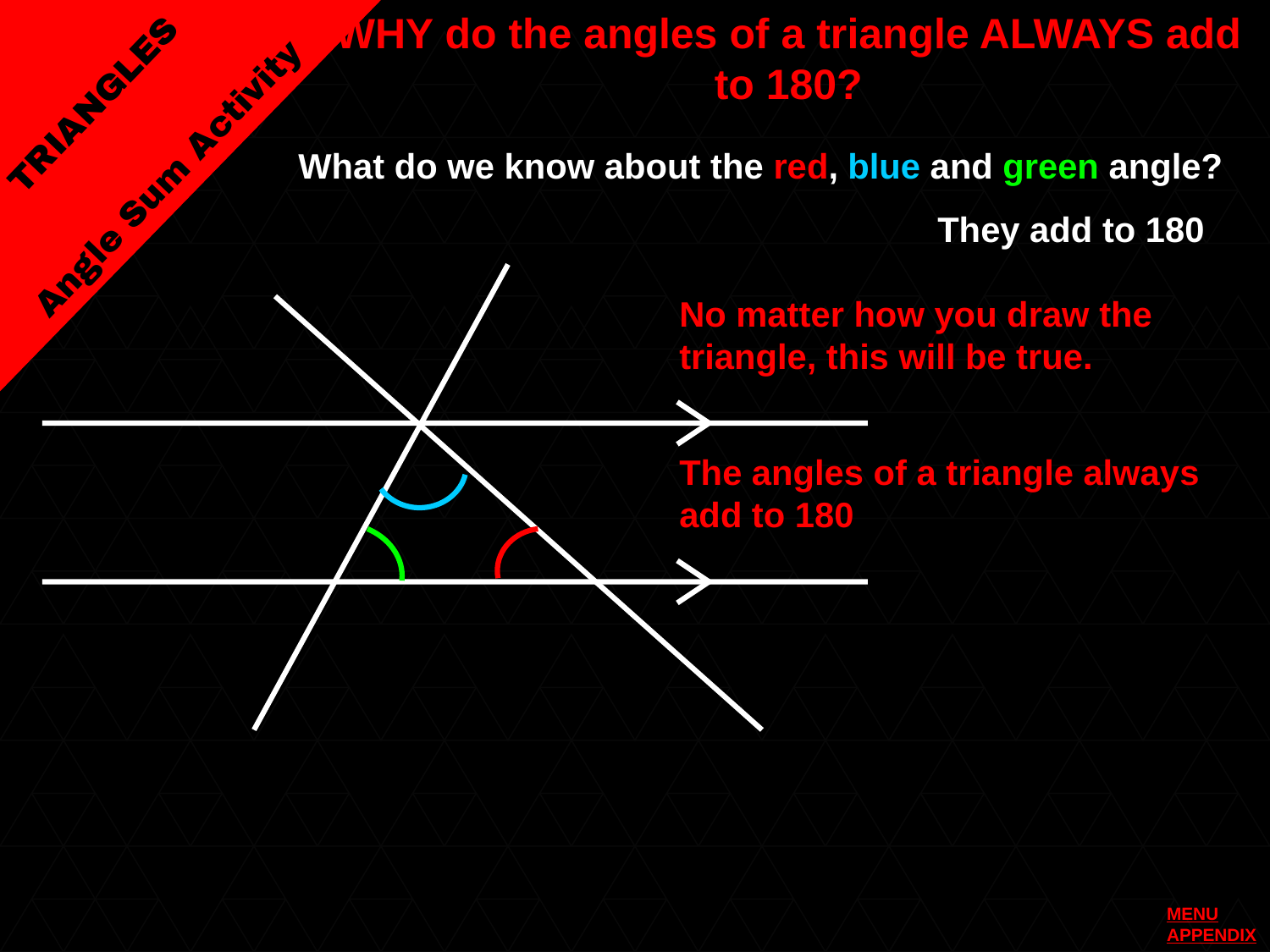

WHY do the angles of a triangle ALWAYS add to 180?

TRIANGLES
What do we know about the red, blue and green angle?
Angle Sum Activity
They add to 180

No matter how you draw the triangle, this will be true.

The angles of a triangle always add to 180

MENU
APPENDIX